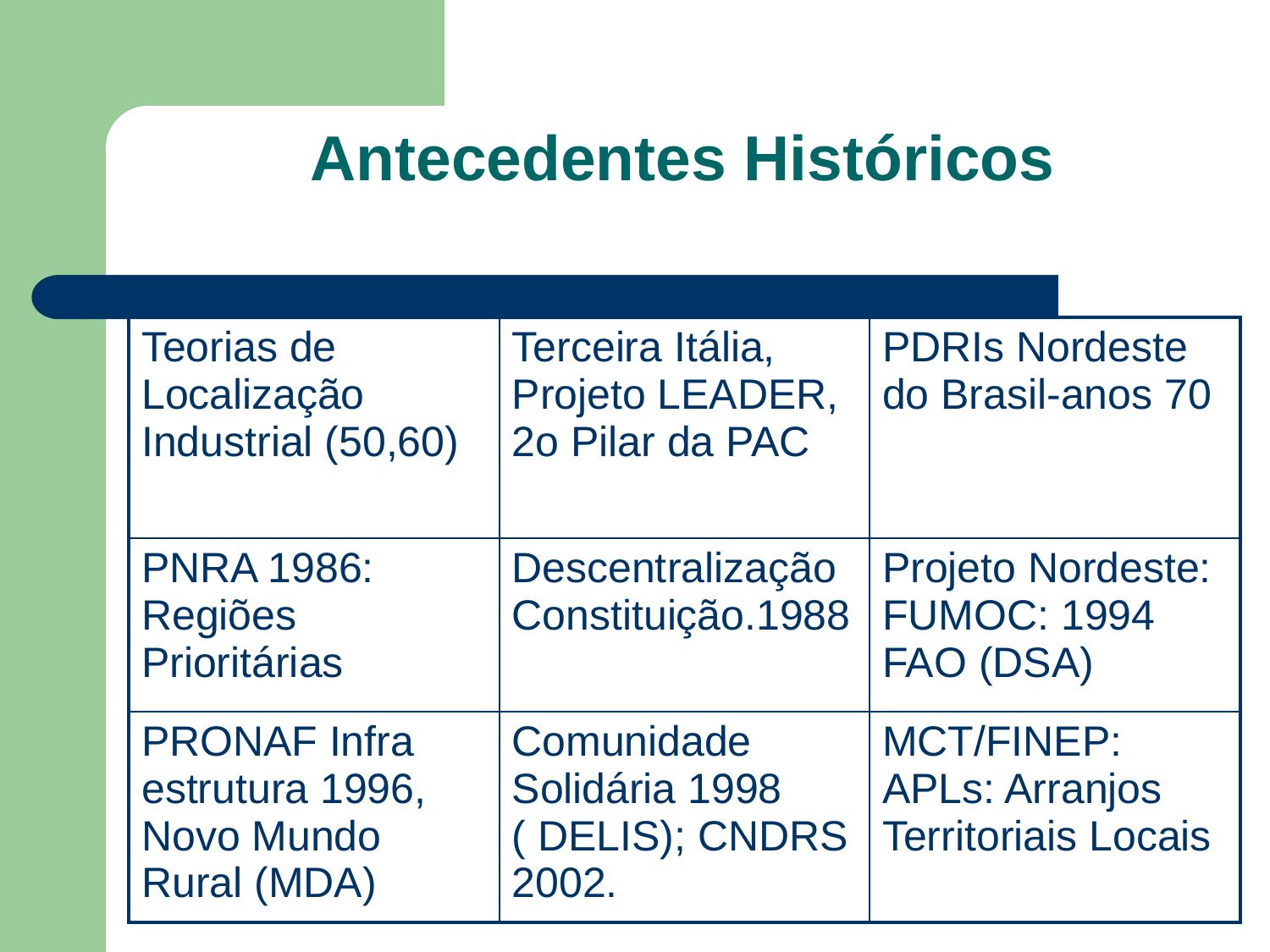

# Antecedentes Históricos
| Teorias de Localização Industrial (50,60) | Terceira Itália, Projeto LEADER, 2o Pilar da PAC | PDRIs Nordeste do Brasil-anos 70 |
| --- | --- | --- |
| PNRA 1986: Regiões Prioritárias | Descentralização Constituição.1988 | Projeto Nordeste: FUMOC: 1994 FAO (DSA) |
| PRONAF Infra estrutura 1996, Novo Mundo Rural (MDA) | Comunidade Solidária 1998 ( DELIS); CNDRS 2002. | MCT/FINEP: APLs: Arranjos Territoriais Locais |